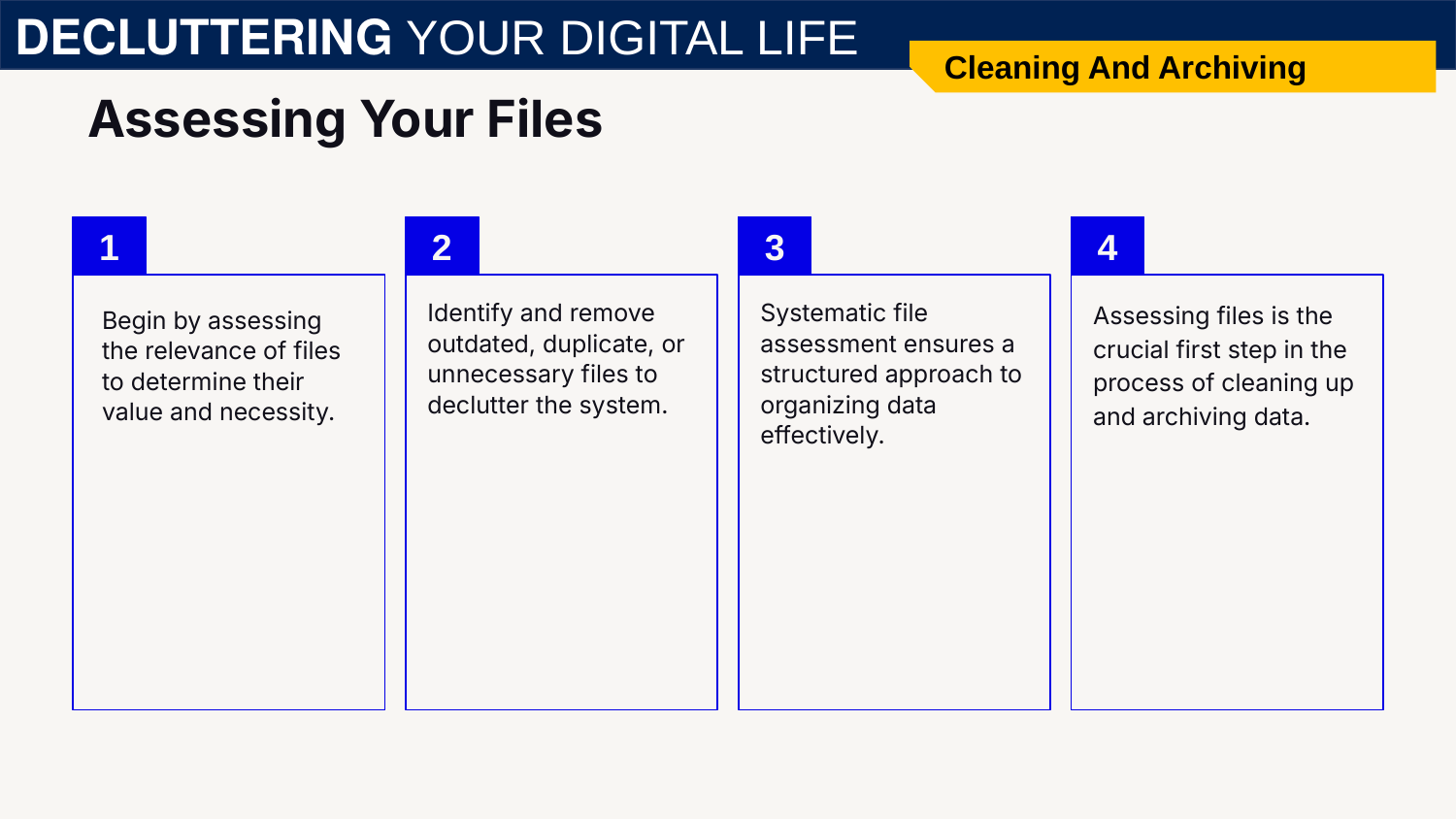

DECLUTTERING YOUR DIGITAL LIFE
Cleaning And Archiving

# Assessing Your Files
Begin by assessing the relevance of files to determine their value and necessity.
Identify and remove outdated, duplicate, or unnecessary files to declutter the system.
Systematic file assessment ensures a structured approach to organizing data effectively.
Assessing files is the crucial first step in the process of cleaning up and archiving data.